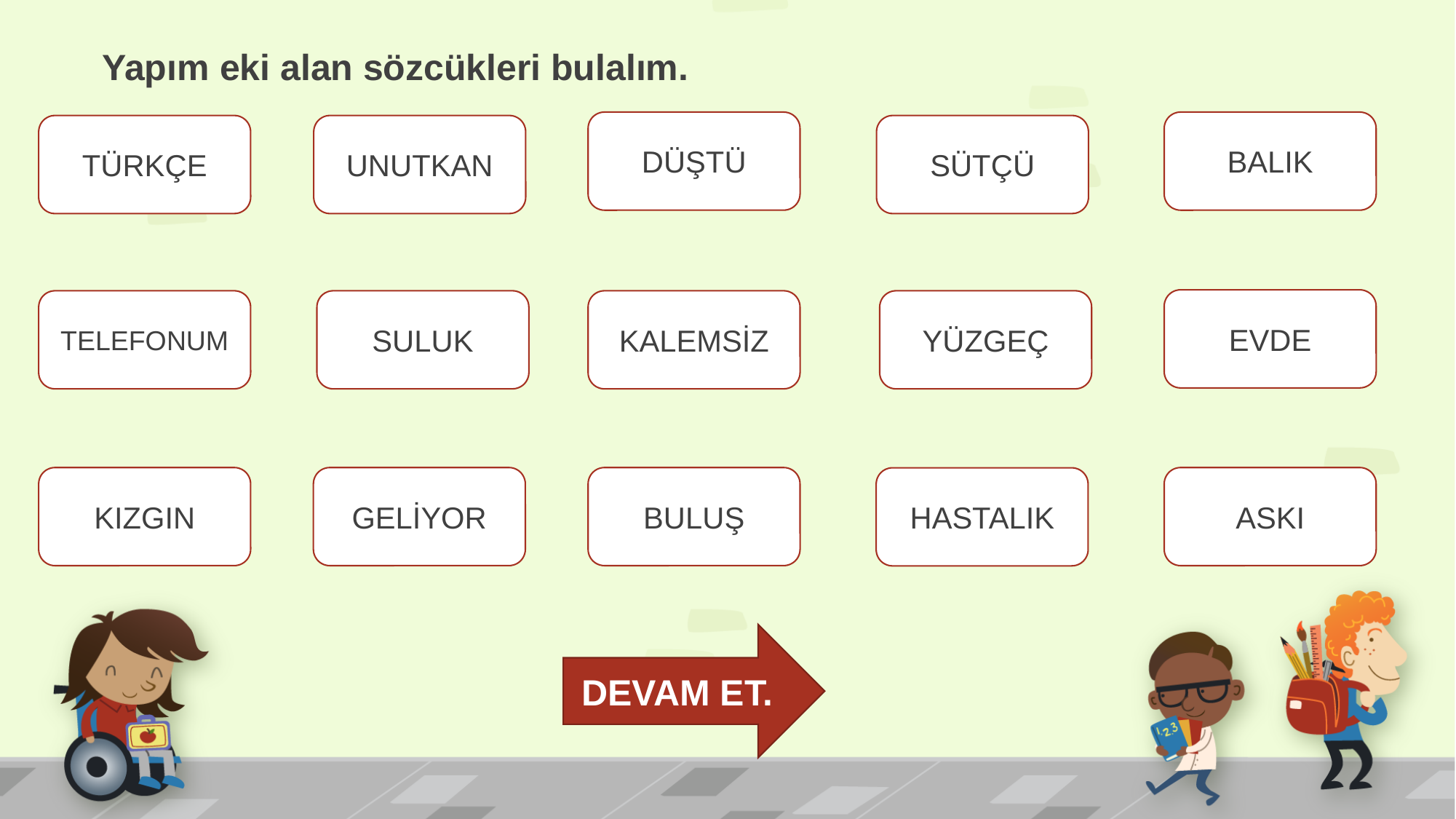

Yapım eki alan sözcükleri bulalım.
DÜŞTÜ
BALIK
TÜRKÇE
UNUTKAN
SÜTÇÜ
EVDE
TELEFONUM
SULUK
KALEMSİZ
YÜZGEÇ
KIZGIN
GELİYOR
BULUŞ
ASKI
HASTALIK
DEVAM ET.